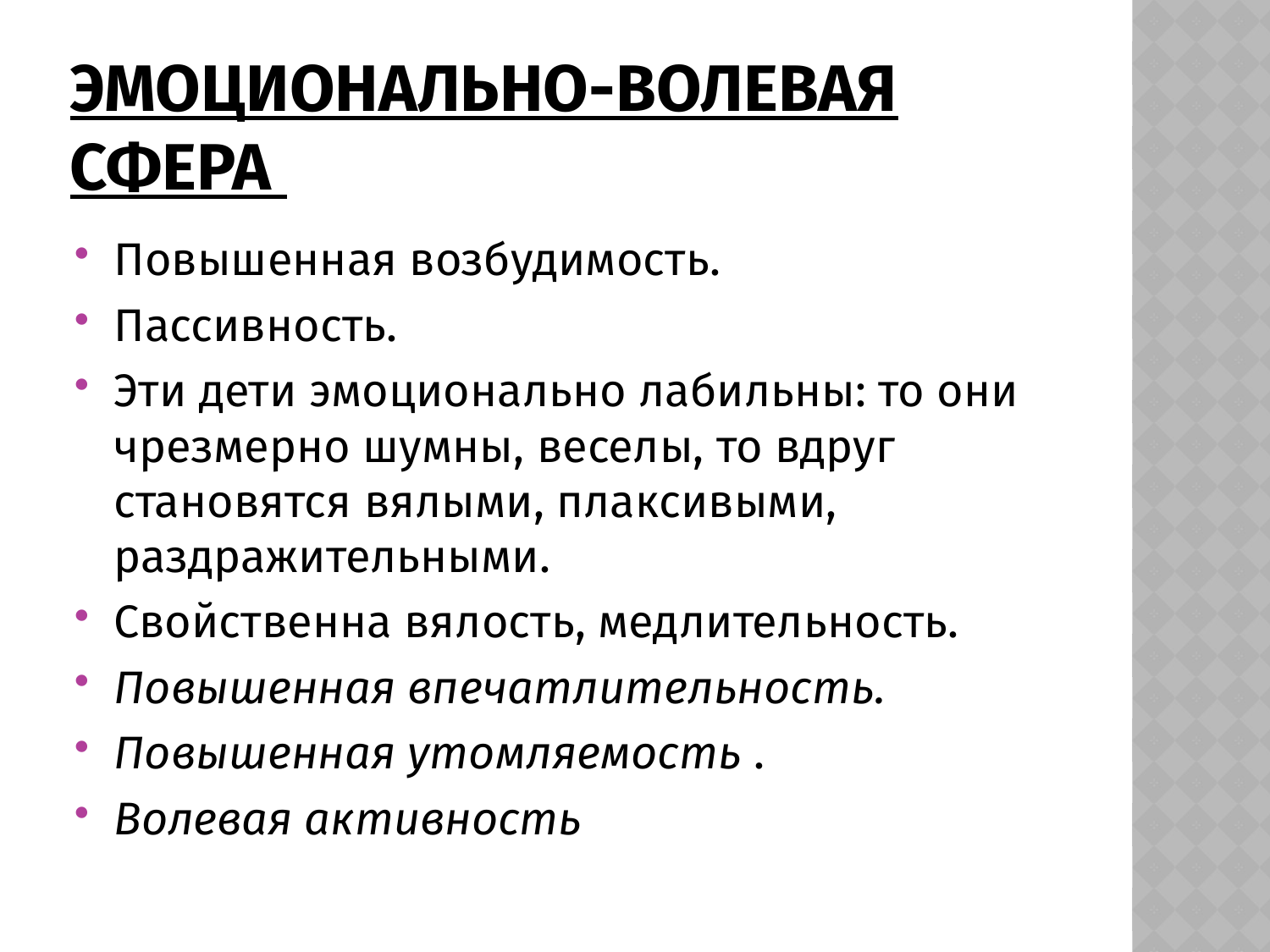

# Эмоционально-волевая сфера
Повышенная возбудимость.
Пассивность.
Эти дети эмоционально лабильны: то они чрезмерно шумны, веселы, то вдруг становятся вялыми, плаксивыми, раздражительными.
Свойственна вялость, медлительность.
Повышенная впечатлительность.
Повышенная утомляемость .
Волевая активность